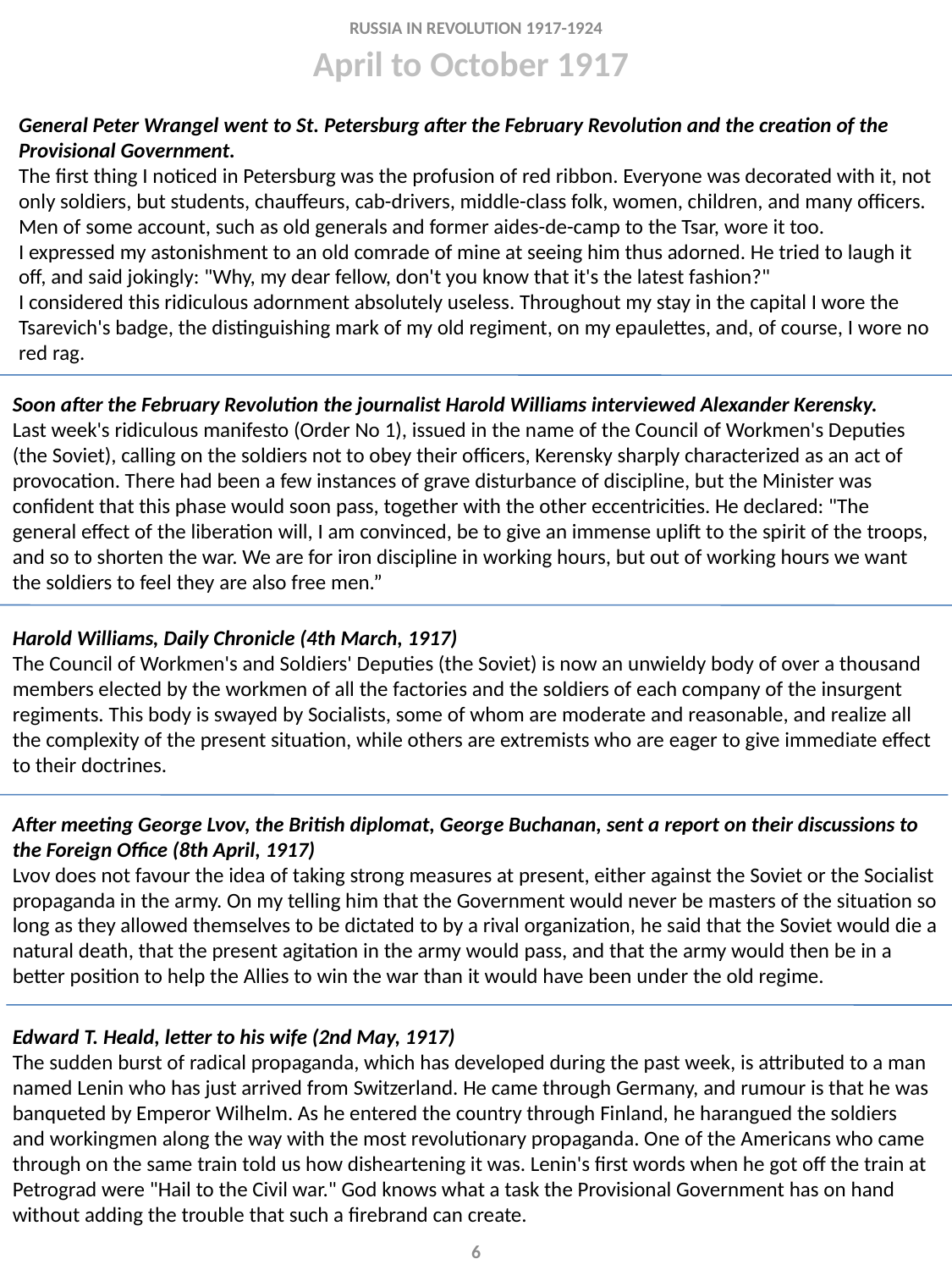

RUSSIA IN REVOLUTION 1917-1924
April to October 1917
General Peter Wrangel went to St. Petersburg after the February Revolution and the creation of the Provisional Government.
The first thing I noticed in Petersburg was the profusion of red ribbon. Everyone was decorated with it, not only soldiers, but students, chauffeurs, cab-drivers, middle-class folk, women, children, and many officers. Men of some account, such as old generals and former aides-de-camp to the Tsar, wore it too.
I expressed my astonishment to an old comrade of mine at seeing him thus adorned. He tried to laugh it off, and said jokingly: "Why, my dear fellow, don't you know that it's the latest fashion?"
I considered this ridiculous adornment absolutely useless. Throughout my stay in the capital I wore the Tsarevich's badge, the distinguishing mark of my old regiment, on my epaulettes, and, of course, I wore no red rag.
Soon after the February Revolution the journalist Harold Williams interviewed Alexander Kerensky.
Last week's ridiculous manifesto (Order No 1), issued in the name of the Council of Workmen's Deputies (the Soviet), calling on the soldiers not to obey their officers, Kerensky sharply characterized as an act of provocation. There had been a few instances of grave disturbance of discipline, but the Minister was confident that this phase would soon pass, together with the other eccentricities. He declared: "The general effect of the liberation will, I am convinced, be to give an immense uplift to the spirit of the troops, and so to shorten the war. We are for iron discipline in working hours, but out of working hours we want the soldiers to feel they are also free men.”
Harold Williams, Daily Chronicle (4th March, 1917)
The Council of Workmen's and Soldiers' Deputies (the Soviet) is now an unwieldy body of over a thousand members elected by the workmen of all the factories and the soldiers of each company of the insurgent regiments. This body is swayed by Socialists, some of whom are moderate and reasonable, and realize all the complexity of the present situation, while others are extremists who are eager to give immediate effect to their doctrines.
After meeting George Lvov, the British diplomat, George Buchanan, sent a report on their discussions to the Foreign Office (8th April, 1917)
Lvov does not favour the idea of taking strong measures at present, either against the Soviet or the Socialist propaganda in the army. On my telling him that the Government would never be masters of the situation so long as they allowed themselves to be dictated to by a rival organization, he said that the Soviet would die a natural death, that the present agitation in the army would pass, and that the army would then be in a better position to help the Allies to win the war than it would have been under the old regime.

Edward T. Heald, letter to his wife (2nd May, 1917)
The sudden burst of radical propaganda, which has developed during the past week, is attributed to a man named Lenin who has just arrived from Switzerland. He came through Germany, and rumour is that he was banqueted by Emperor Wilhelm. As he entered the country through Finland, he harangued the soldiers and workingmen along the way with the most revolutionary propaganda. One of the Americans who came through on the same train told us how disheartening it was. Lenin's first words when he got off the train at Petrograd were "Hail to the Civil war." God knows what a task the Provisional Government has on hand without adding the trouble that such a firebrand can create.
6